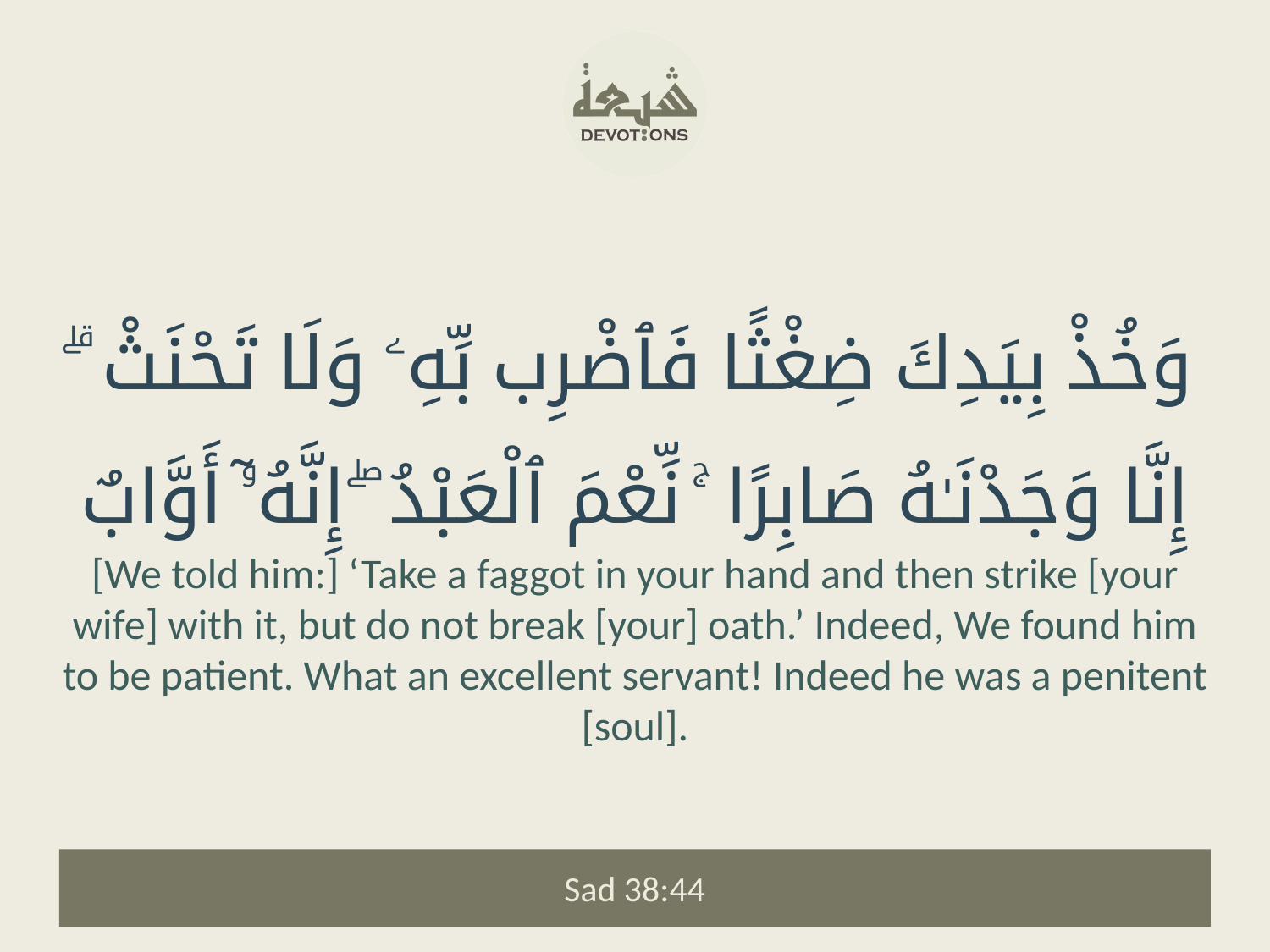

وَخُذْ بِيَدِكَ ضِغْثًا فَٱضْرِب بِّهِۦ وَلَا تَحْنَثْ ۗ إِنَّا وَجَدْنَـٰهُ صَابِرًا ۚ نِّعْمَ ٱلْعَبْدُ ۖ إِنَّهُۥٓ أَوَّابٌ
[We told him:] ‘Take a faggot in your hand and then strike [your wife] with it, but do not break [your] oath.’ Indeed, We found him to be patient. What an excellent servant! Indeed he was a penitent [soul].
Sad 38:44